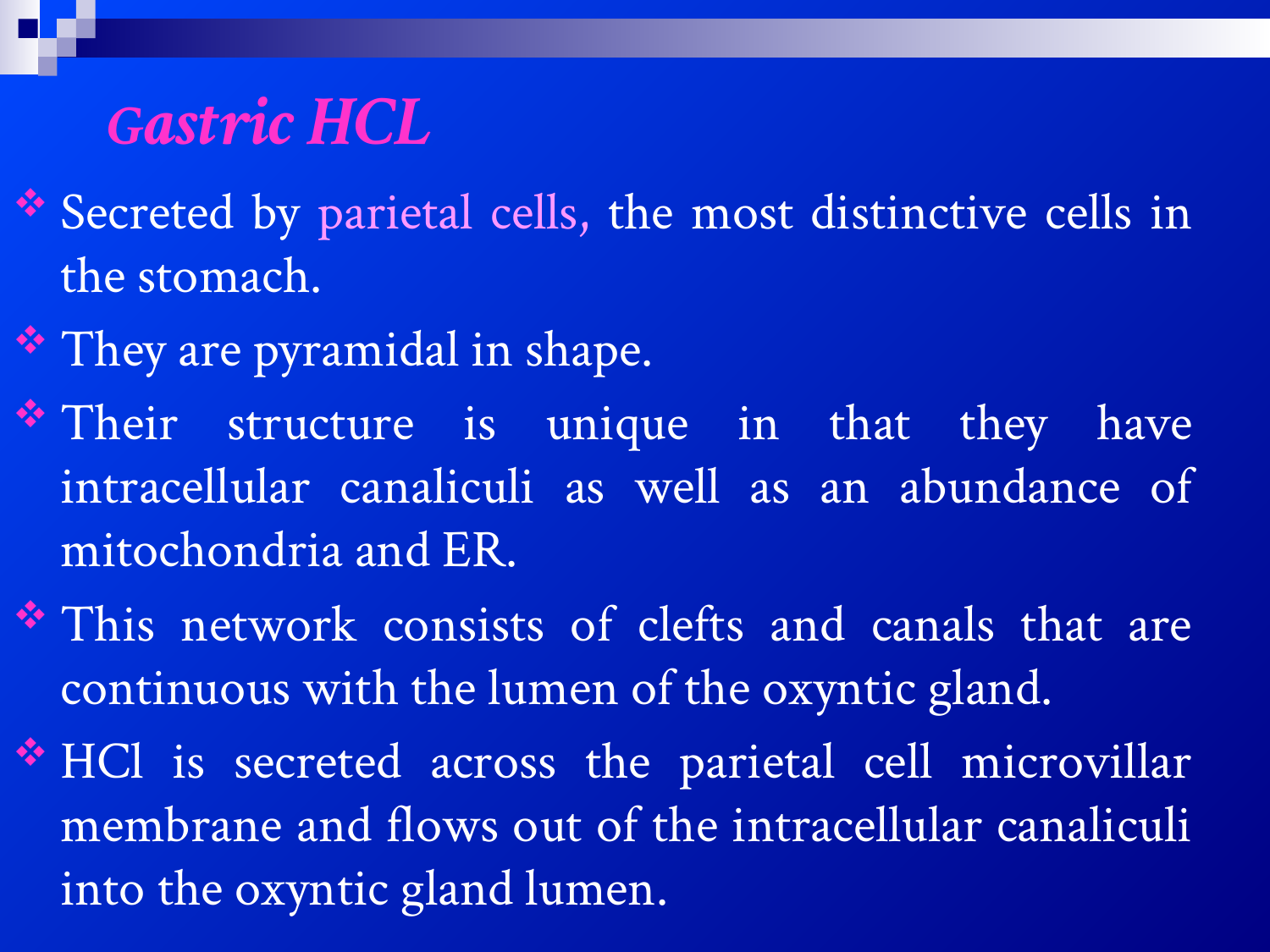

# Gastric HCL
Secreted by parietal cells, the most distinctive cells in the stomach.
They are pyramidal in shape.
Their structure is unique in that they have intracellular canaliculi as well as an abundance of mitochondria and ER.
This network consists of clefts and canals that are continuous with the lumen of the oxyntic gland.
HCl is secreted across the parietal cell microvillar membrane and flows out of the intracellular canaliculi into the oxyntic gland lumen.